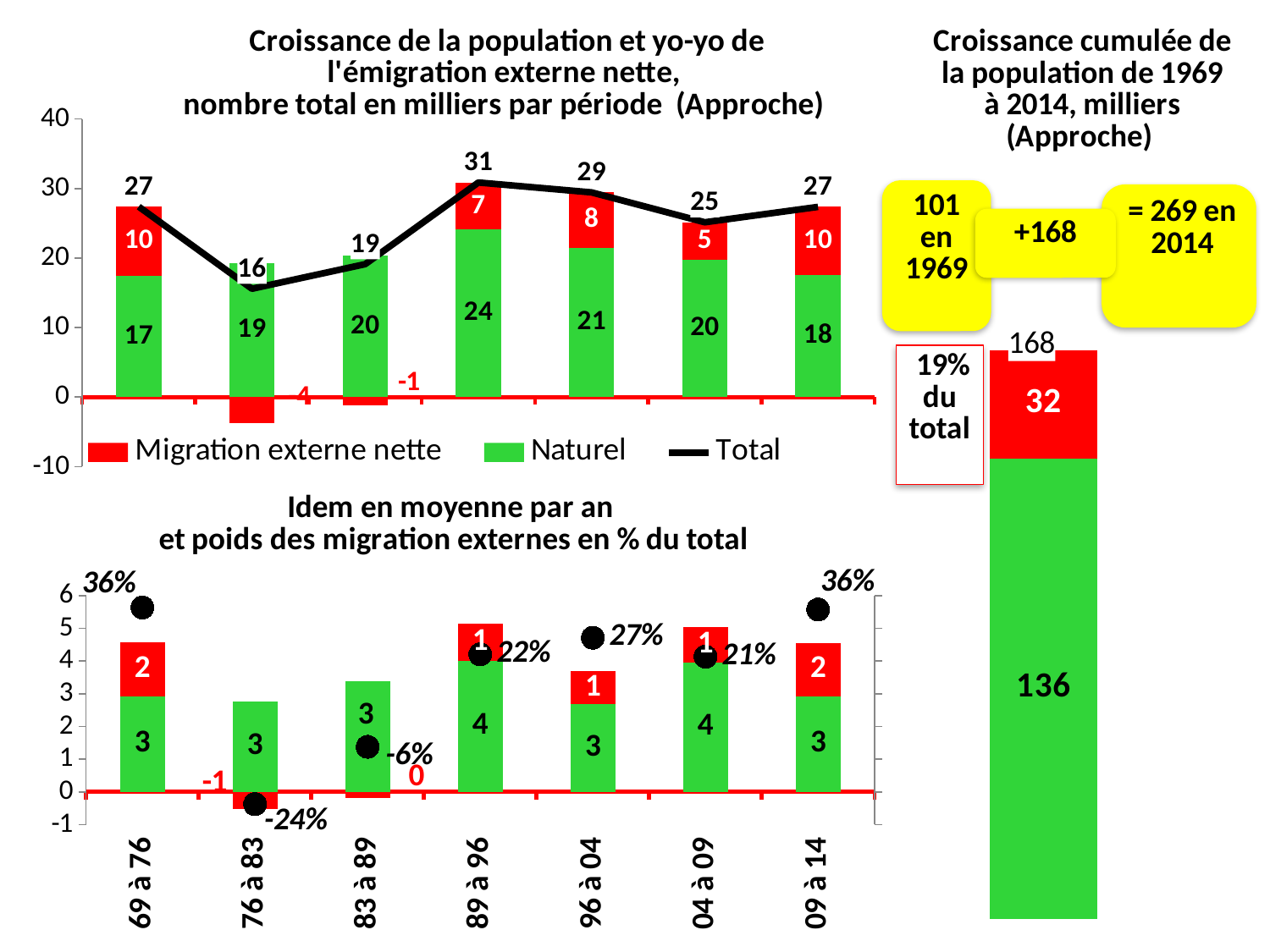

### Chart: Croissance de la population et yo-yo de l'émigration externe nette,
nombre total en milliers par période  (Approche)

| Category | Naturel | Migration externe nette | Total |
|---|---|---|---|
| 69 à 76 | 17.43767384044371 | 9.95139465948687 | 27.38906849993057 |
| 76 à 83 | 19.28603945190444 | -3.701319207442864 | 15.58472024446158 |
| 83 à 89 | 20.3011921858903 | -1.190331604896727 | 19.11086058099357 |
| 89 à 96 | 24.06515358724849 | 6.80203911380812 | 30.86719270105661 |
| 96 à 04 | 21.46201438883032 | 7.985838124674247 | 29.44785251350459 |
| 04 à 09 | 19.77590682445702 | 5.363111010117564 | 25.13901783457459 |
| 09 à 14 | 17.58191738529359 | 9.77668608738637 | 27.35860347267996 |

### Chart: Croissance cumulée de la population de 1969 à 2014, milliers (Approche)

| Category | Naturel | Migration externe nette | Total |
|---|---|---|---|
| Cumul | 136.0 | 32.0 | 168.0 |

### Chart: Idem en moyenne par an
et poids des migration externes en % du total

| Category | Naturel | Migration externe | % Externe / Total |
|---|---|---|---|
| 69 à 76 | 2.906278973407276 | 1.658565776581144 | 0.363334542009418 |
| 76 à 83 | 2.755148493129198 | -0.528759886777552 | -0.237496672983798 |
| 83 à 89 | 3.383532030981717 | -0.198388600816121 | -0.0622856097898885 |
| 89 à 96 | 4.010858931208078 | 1.133673185634687 | 0.220364682324197 |
| 96 à 04 | 2.682751798603792 | 0.998229765584281 | 0.271185755260489 |
| 04 à 09 | 3.955181364891405 | 1.072622202023513 | 0.213338128220009 |
| 09 à 14 | 2.930319564215599 | 1.629447681231061 | 0.357353258076541 |